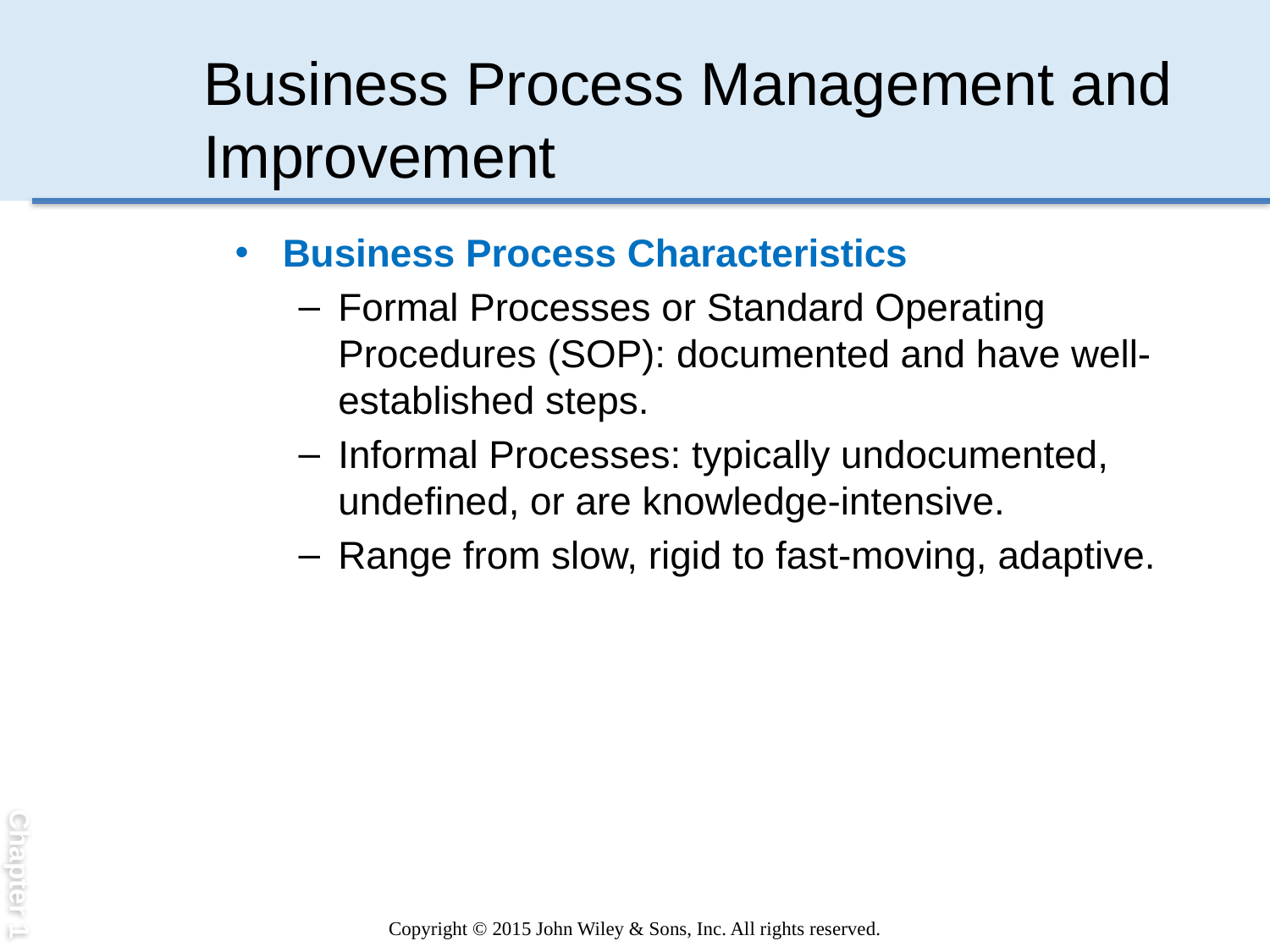

Chapter 1
# Business Process Management and Improvement
Business Process Characteristics
Formal Processes or Standard Operating Procedures (SOP): documented and have well-established steps.
Informal Processes: typically undocumented, undefined, or are knowledge-intensive.
Range from slow, rigid to fast-moving, adaptive.